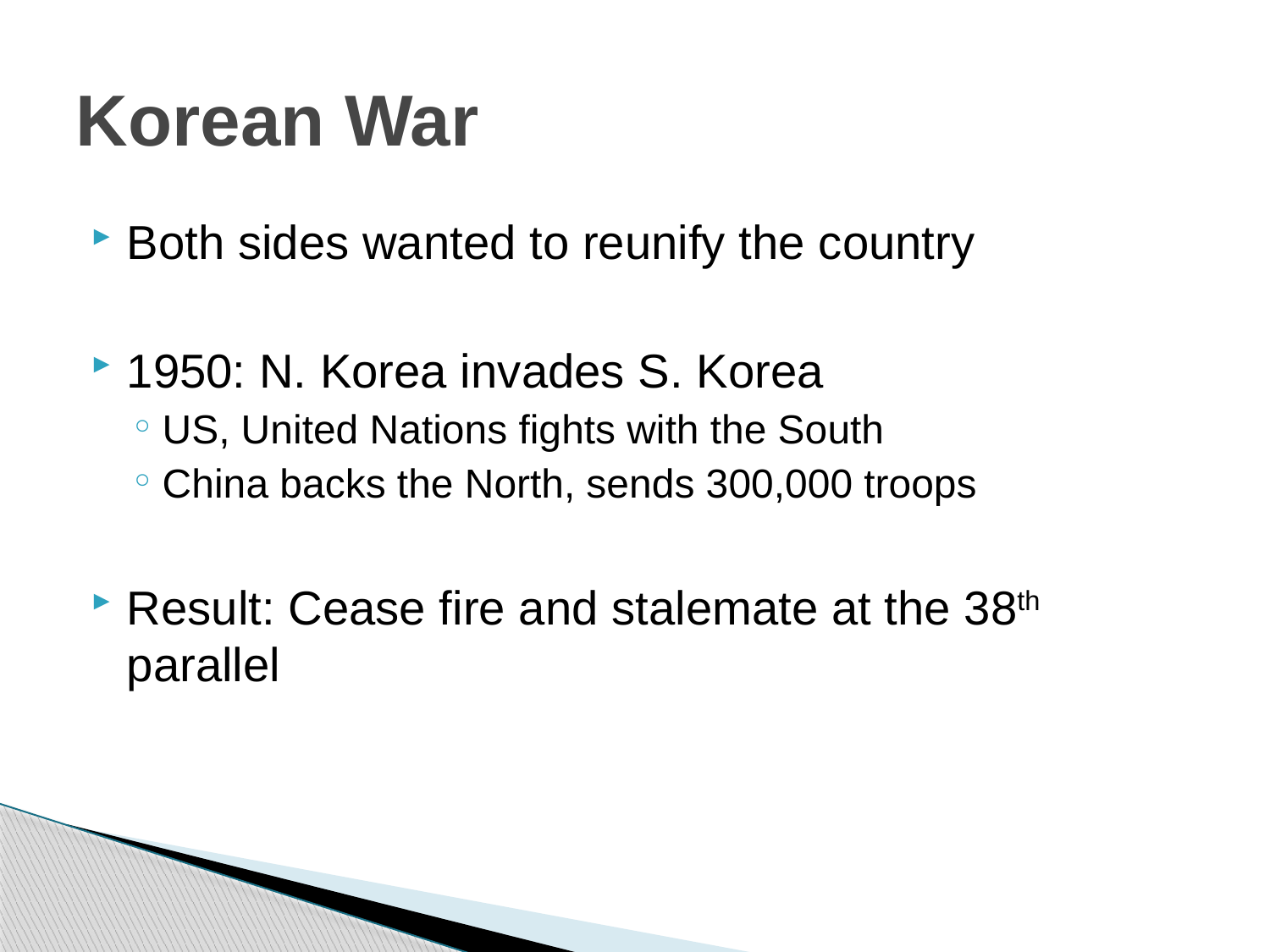

# Korean War
Both sides wanted to reunify the country

1950: N. Korea invades S. Korea
US, United Nations fights with the South
China backs the North, sends 300,000 troops

Result: Cease fire and stalemate at the 38th parallel